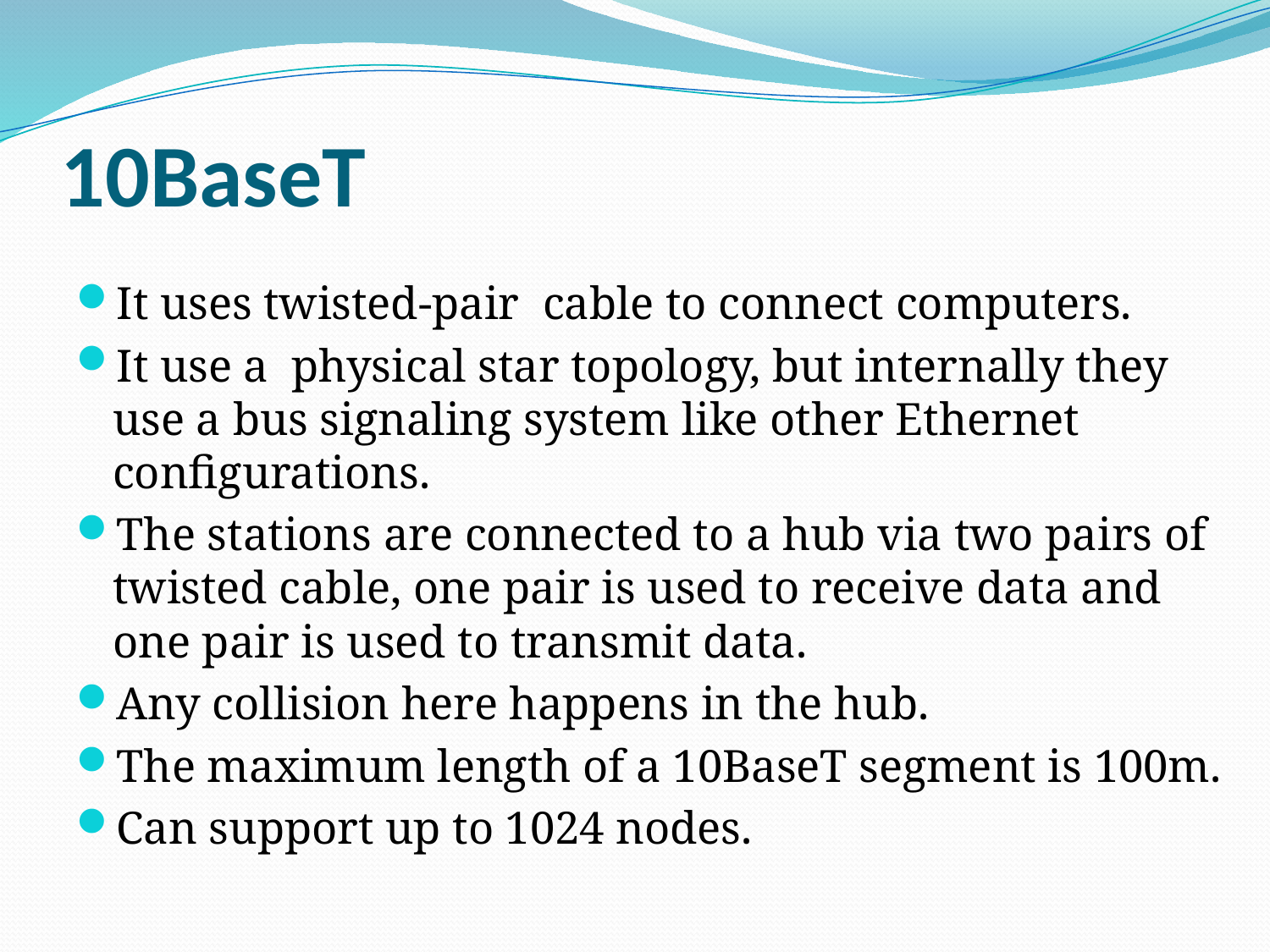

# 10BaseT
It uses twisted-pair  cable to connect computers.
It use a  physical star topology, but internally they use a bus signaling system like other Ethernet configurations.
The stations are connected to a hub via two pairs of twisted cable, one pair is used to receive data and one pair is used to transmit data.
Any collision here happens in the hub.
The maximum length of a 10BaseT segment is 100m.
Can support up to 1024 nodes.